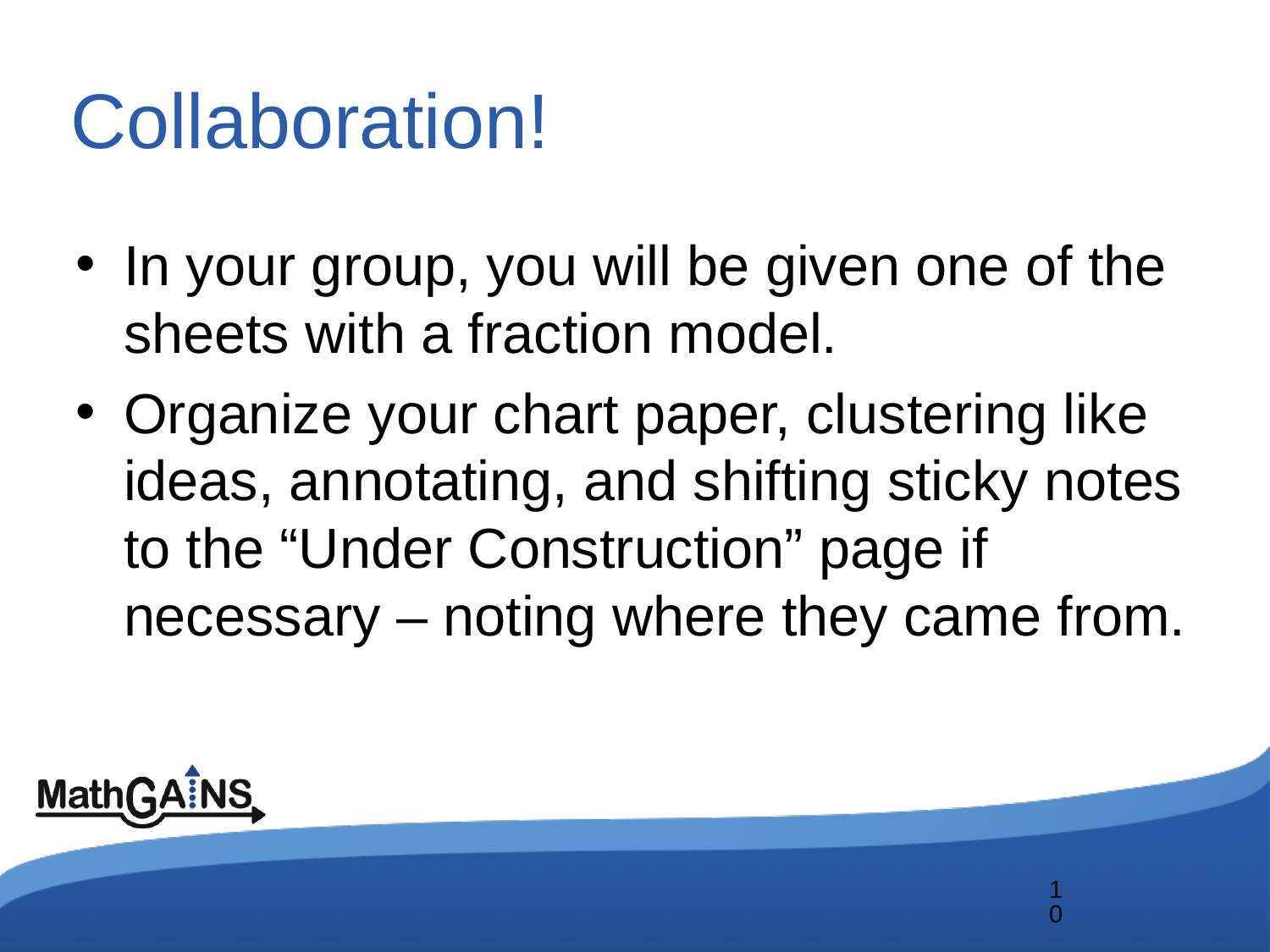

# Collaboration!
In your group, you will be given one of the sheets with a fraction model.
Organize your chart paper, clustering like ideas, annotating, and shifting sticky notes to the “Under Construction” page if necessary – noting where they came from.
10